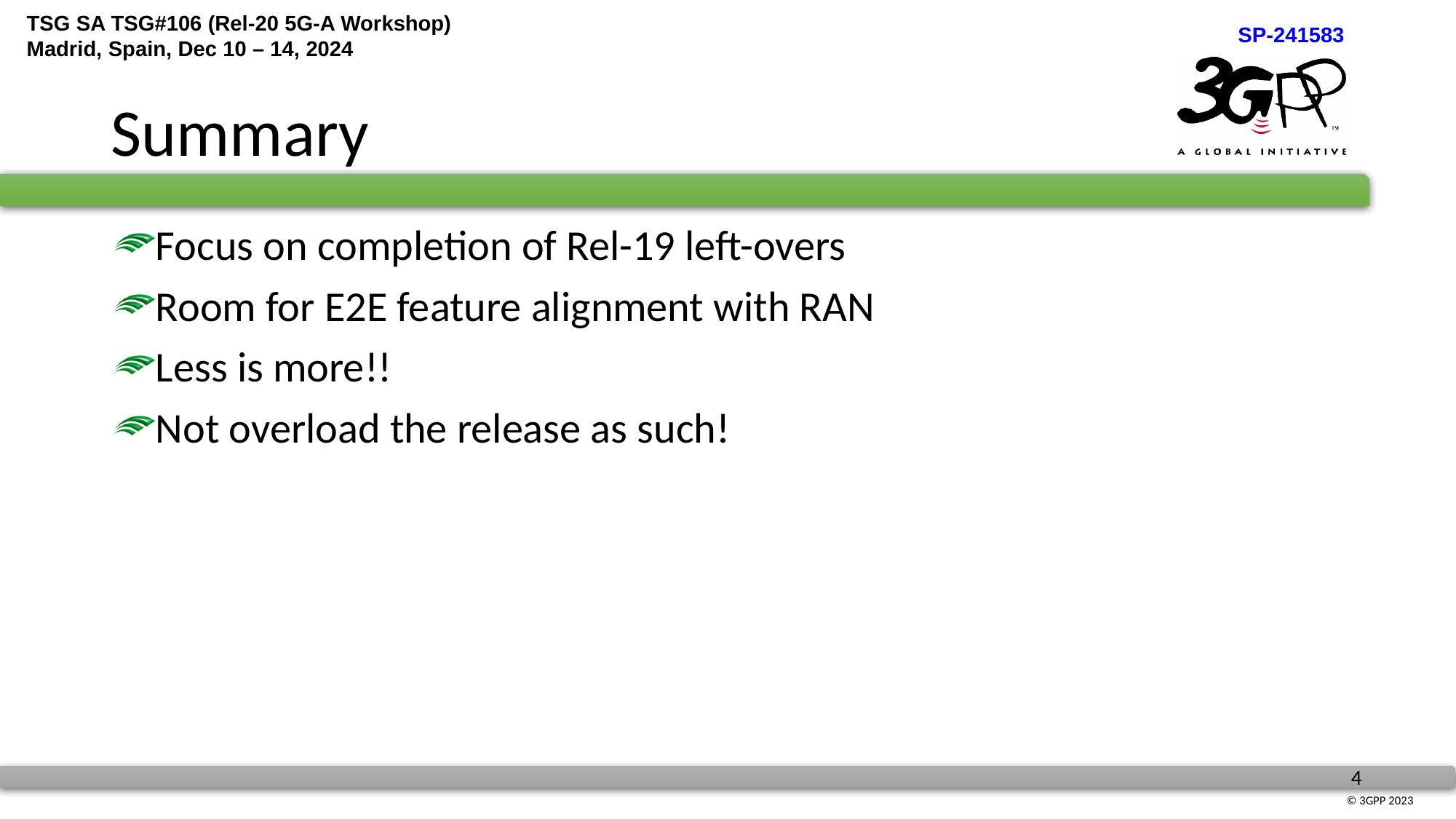

# Summary
Focus on completion of Rel-19 left-overs
Room for E2E feature alignment with RAN
Less is more!!
Not overload the release as such!